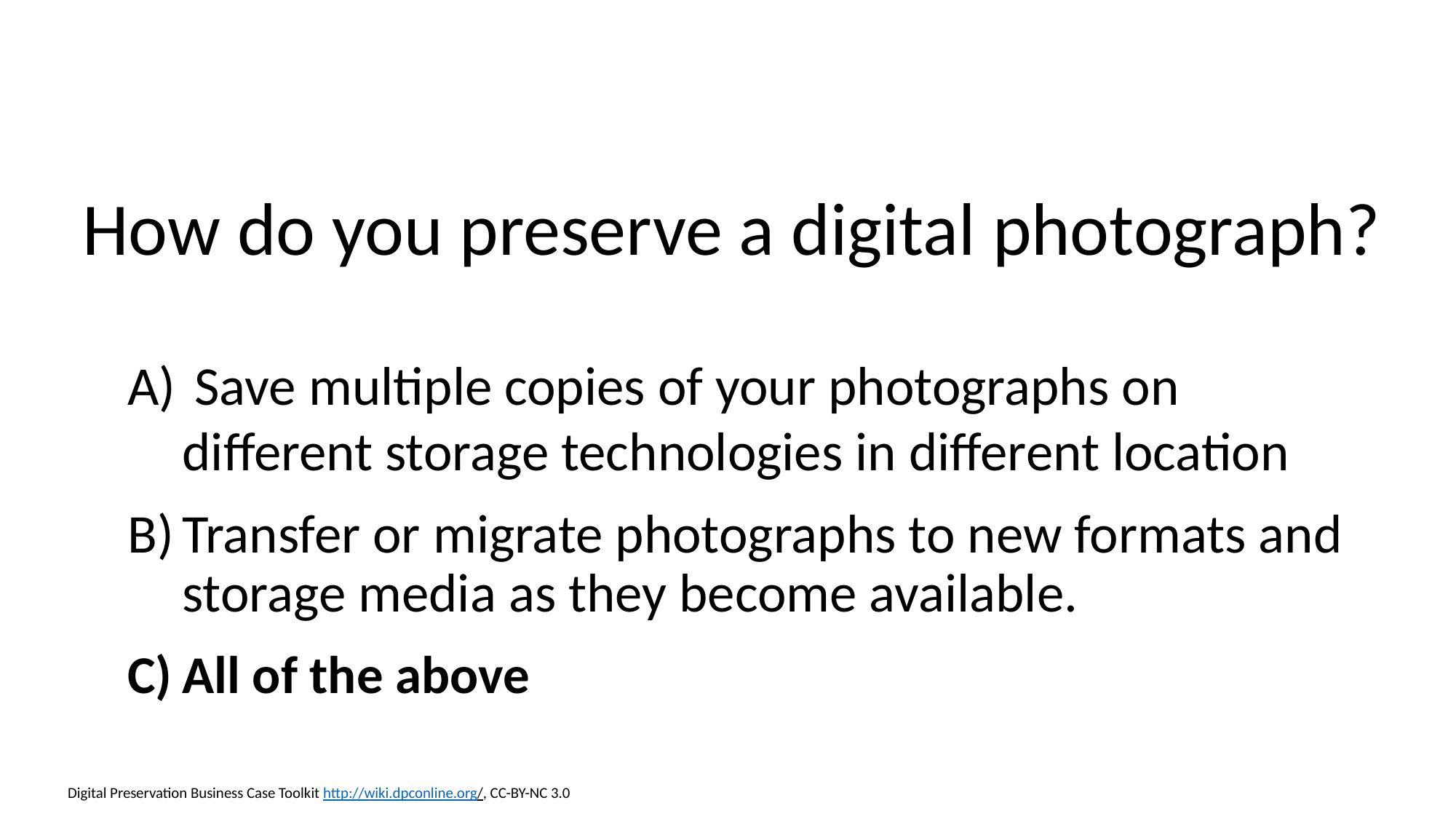

# How do you preserve a digital photograph?
 Save multiple copies of your photographs on different storage technologies in different location
Transfer or migrate photographs to new formats and storage media as they become available.
All of the above
Digital Preservation Business Case Toolkit http://wiki.dpconline.org/, CC-BY-NC 3.0